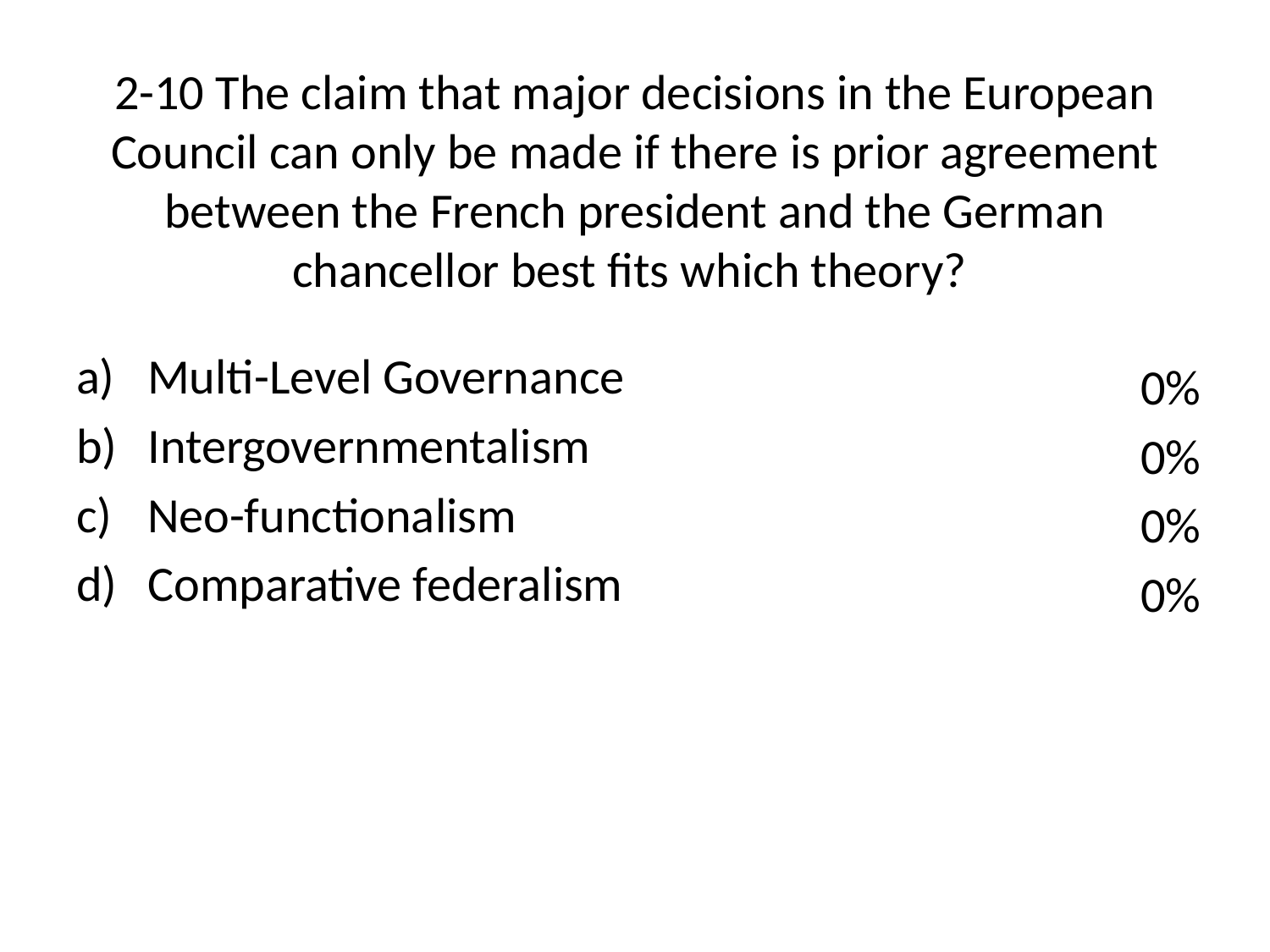

# 2-10 The claim that major decisions in the European Council can only be made if there is prior agreement between the French president and the German chancellor best fits which theory?
Multi-Level Governance
Intergovernmentalism
Neo-functionalism
Comparative federalism
0%
0%
0%
0%